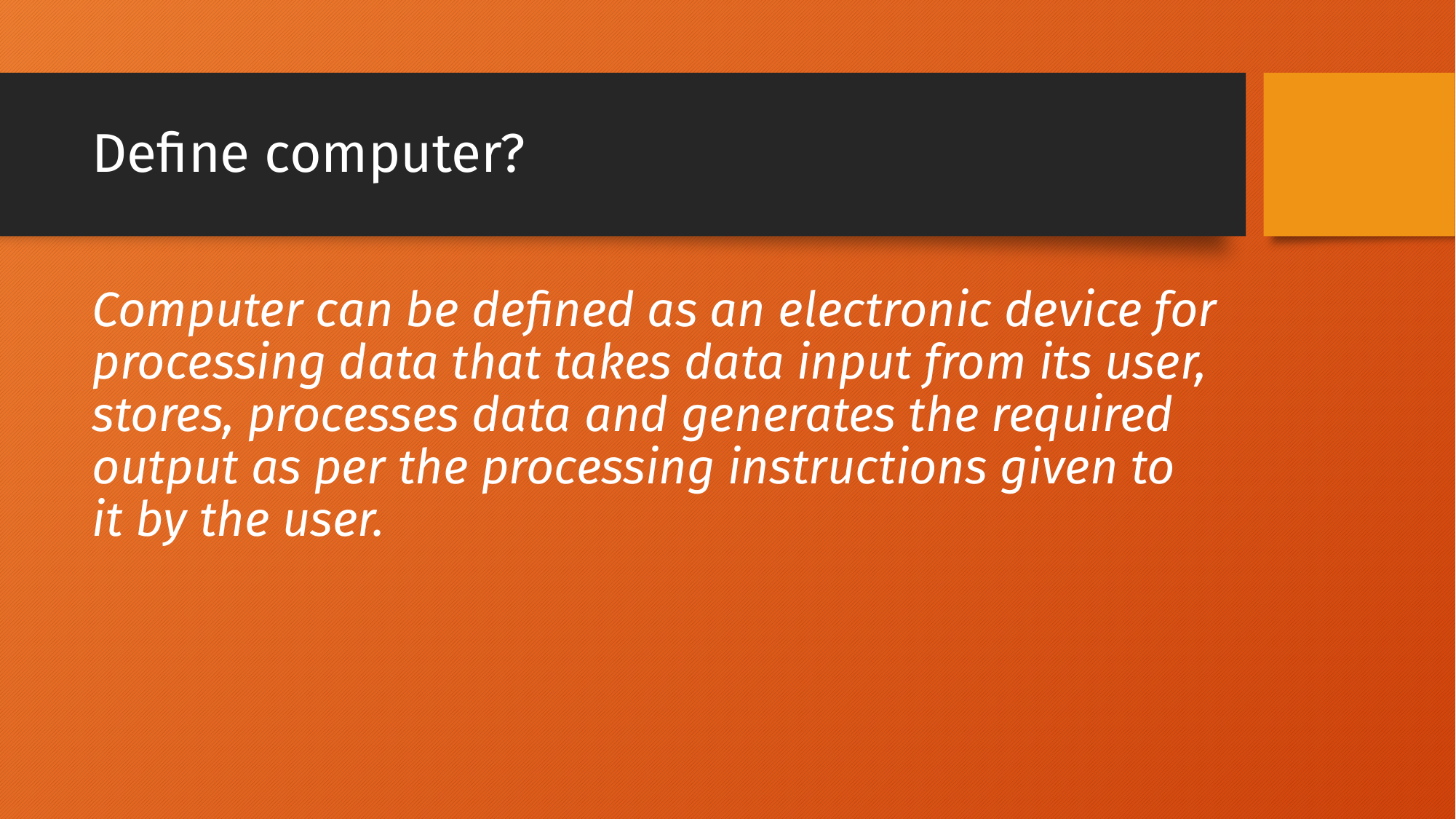

# Define computer?
Computer can be defined as an electronic device for processing data that takes data input from its user, stores, processes data and generates the required output as per the processing instructions given to it by the user.